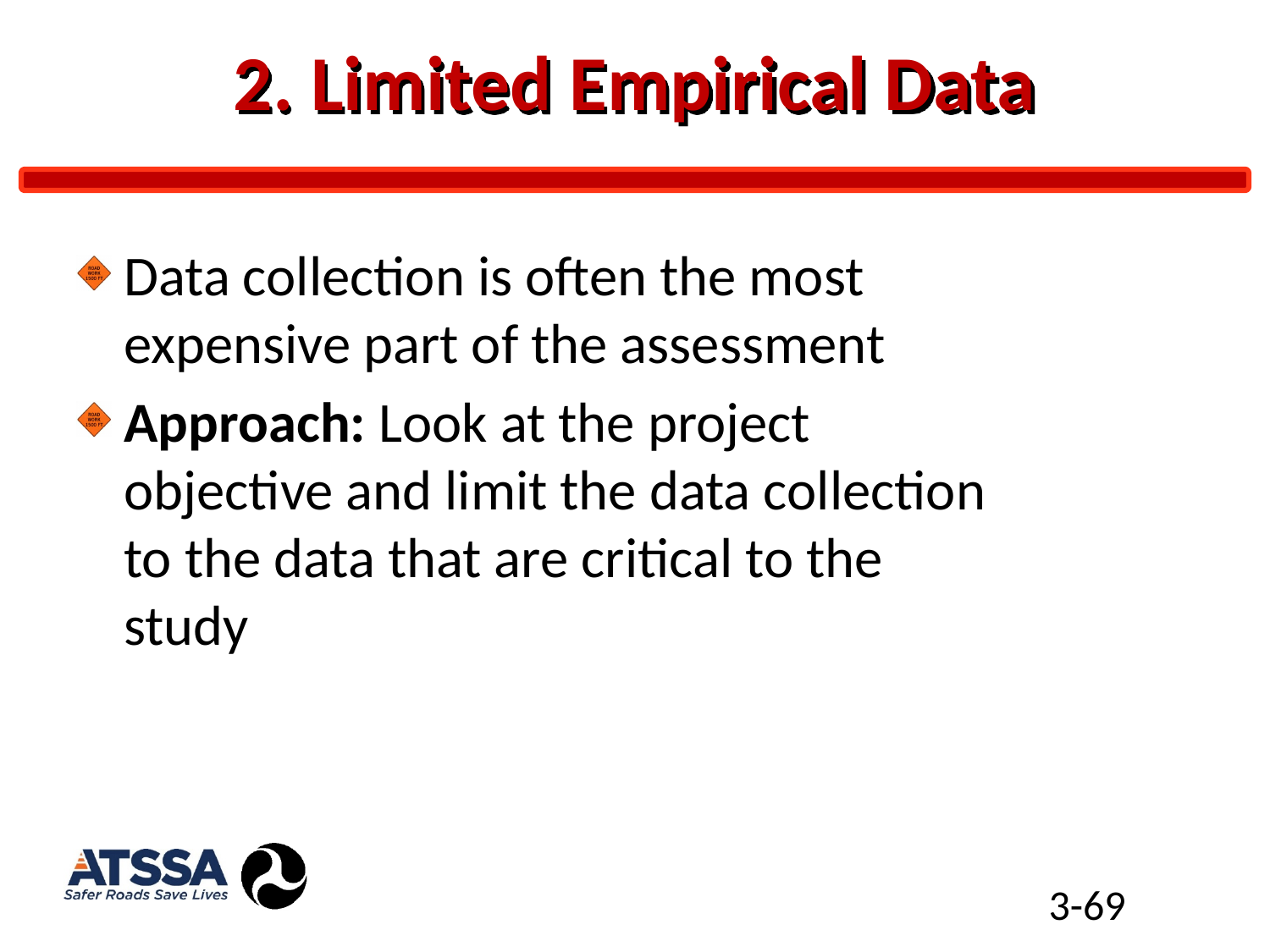

# 2. Limited Empirical Data
Data collection is often the most expensive part of the assessment
Approach: Look at the project objective and limit the data collection to the data that are critical to the study